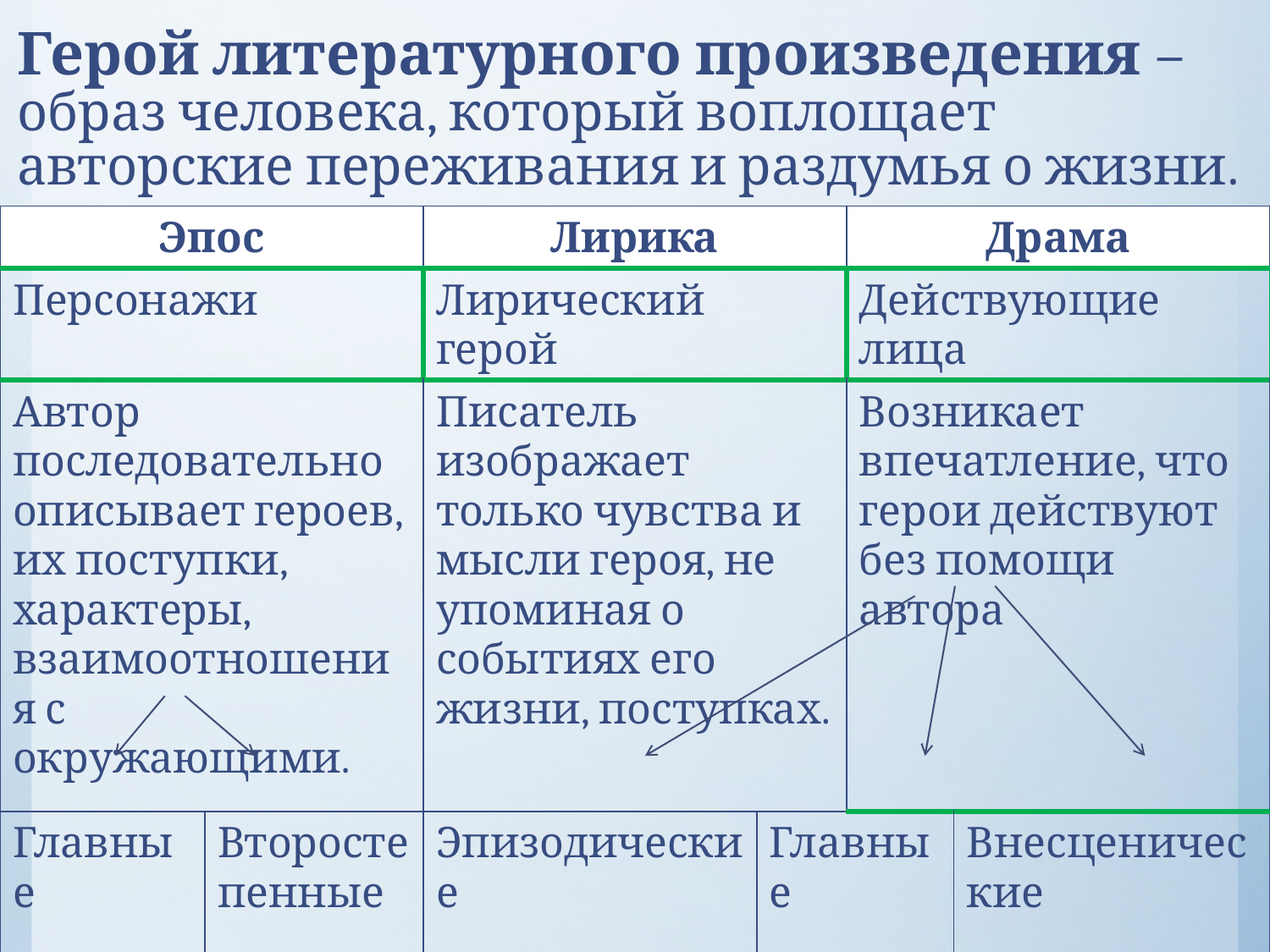

# Герой литературного произведения – образ человека, который воплощает авторские переживания и раздумья о жизни.
| Эпос |  | Лирика |  | Драма |  |
| --- | --- | --- | --- | --- | --- |
| Персонажи |  | Лирический герой |  | Действующие лица |  |
| Автор последовательно описывает героев, их поступки, характеры, взаимоотношения с окружающими. |  | Писатель изображает только чувства и мысли героя, не упоминая о событиях его жизни, поступках. |  | Возникает впечатление, что герои действуют без помощи автора |  |
| Главные | Второстепенные | Эпизодические | Главные |  | Внесценические |